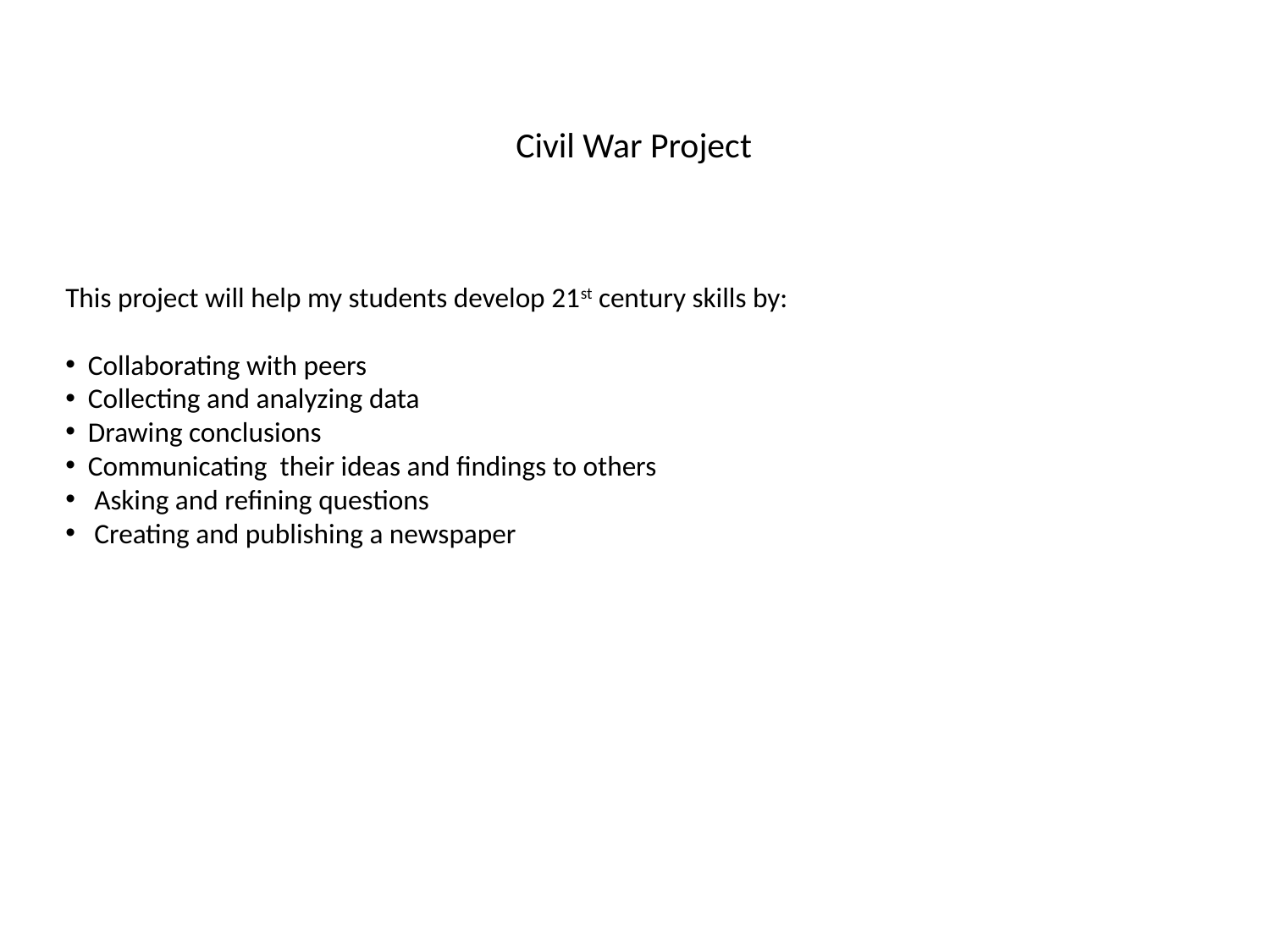

Civil War Project

This project will help my students develop 21st century skills by:

  Collaborating with peers
  Collecting and analyzing data
  Drawing conclusions
  Communicating  their ideas and findings to others
   Asking and refining questions
   Creating and publishing a newspaper